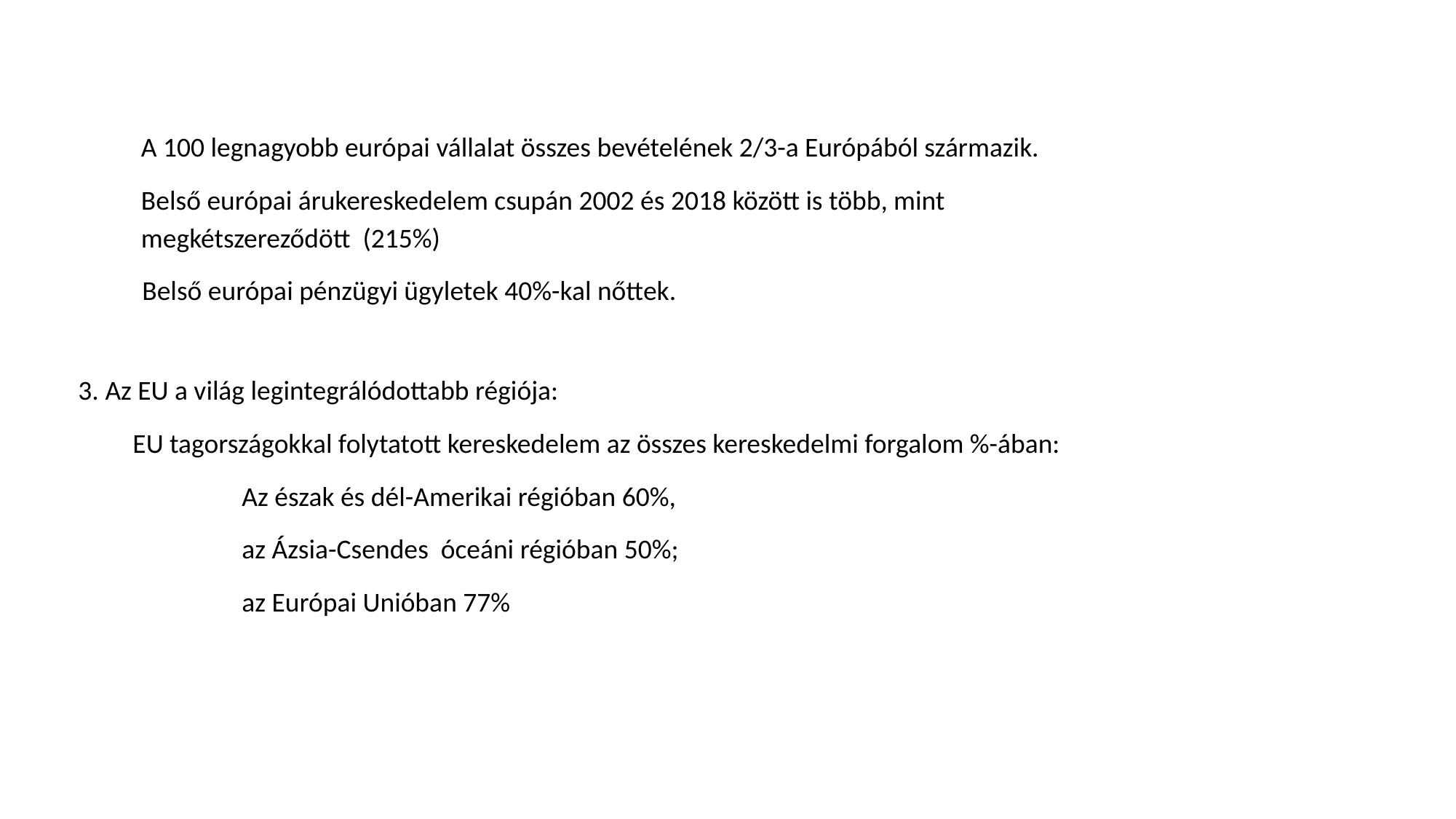

A 100 legnagyobb európai vállalat összes bevételének 2/3-a Európából származik.
Belső európai árukereskedelem csupán 2002 és 2018 között is több, mint megkétszereződött  (215%)
         Belső európai pénzügyi ügyletek 40%-kal nőttek.
3. Az EU a világ legintegrálódottabb régiója:
EU tagországokkal folytatott kereskedelem az összes kereskedelmi forgalom %-ában:
Az észak és dél-Amerikai régióban 60%,
az Ázsia-Csendes  óceáni régióban 50%;
az Európai Unióban 77%